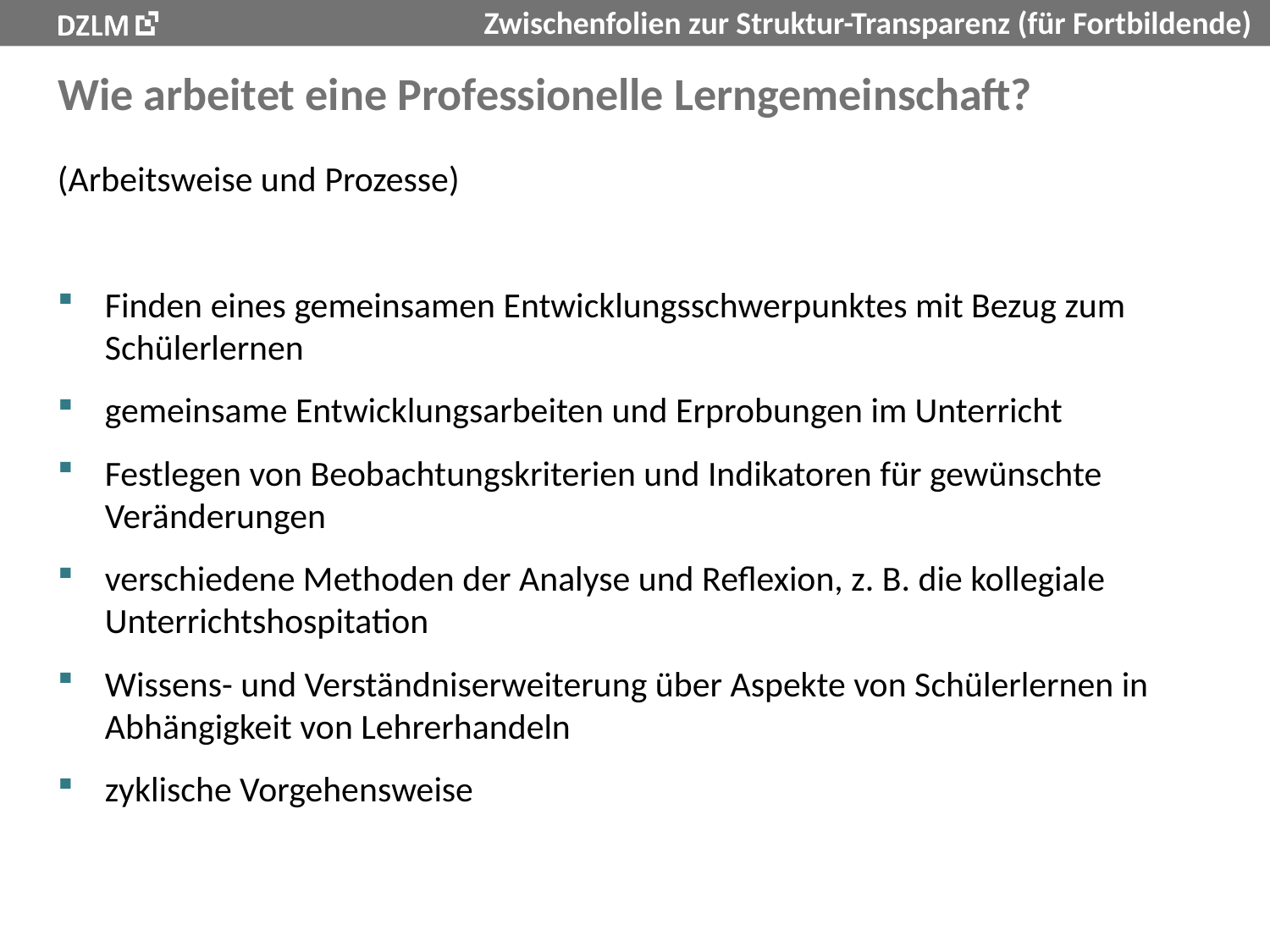

# Wie arbeitet eine Professionelle Lerngemeinschaft?
(Arbeitsweise und Prozesse)

Finden eines gemeinsamen Entwicklungsschwerpunktes mit Bezug zum Schülerlernen
gemeinsame Entwicklungsarbeiten und Erprobungen im Unterricht
Festlegen von Beobachtungskriterien und Indikatoren für gewünschte Veränderungen
verschiedene Methoden der Analyse und Reflexion, z. B. die kollegiale Unterrichtshospitation
Wissens- und Verständniserweiterung über Aspekte von Schülerlernen in Abhängigkeit von Lehrerhandeln
zyklische Vorgehensweise